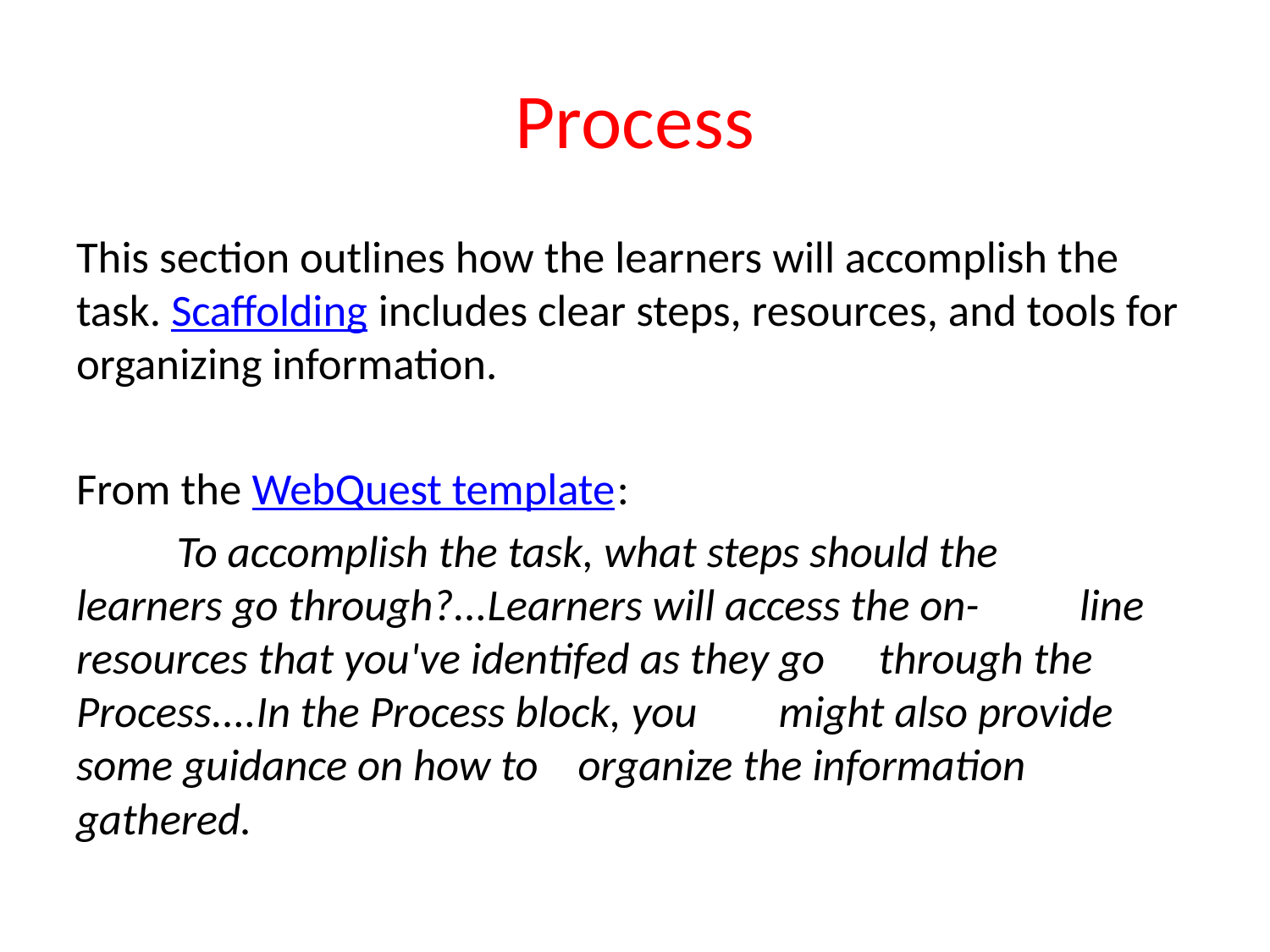

# Process
This section outlines how the learners will accomplish the task. Scaffolding includes clear steps, resources, and tools for organizing information.

From the WebQuest template:
	To accomplish the task, what steps should the 	learners go through?...Learners will access the on-	line resources that you've identifed as they go 	through the Process....In the Process block, you 	might also provide some guidance on how to 	organize the information gathered.